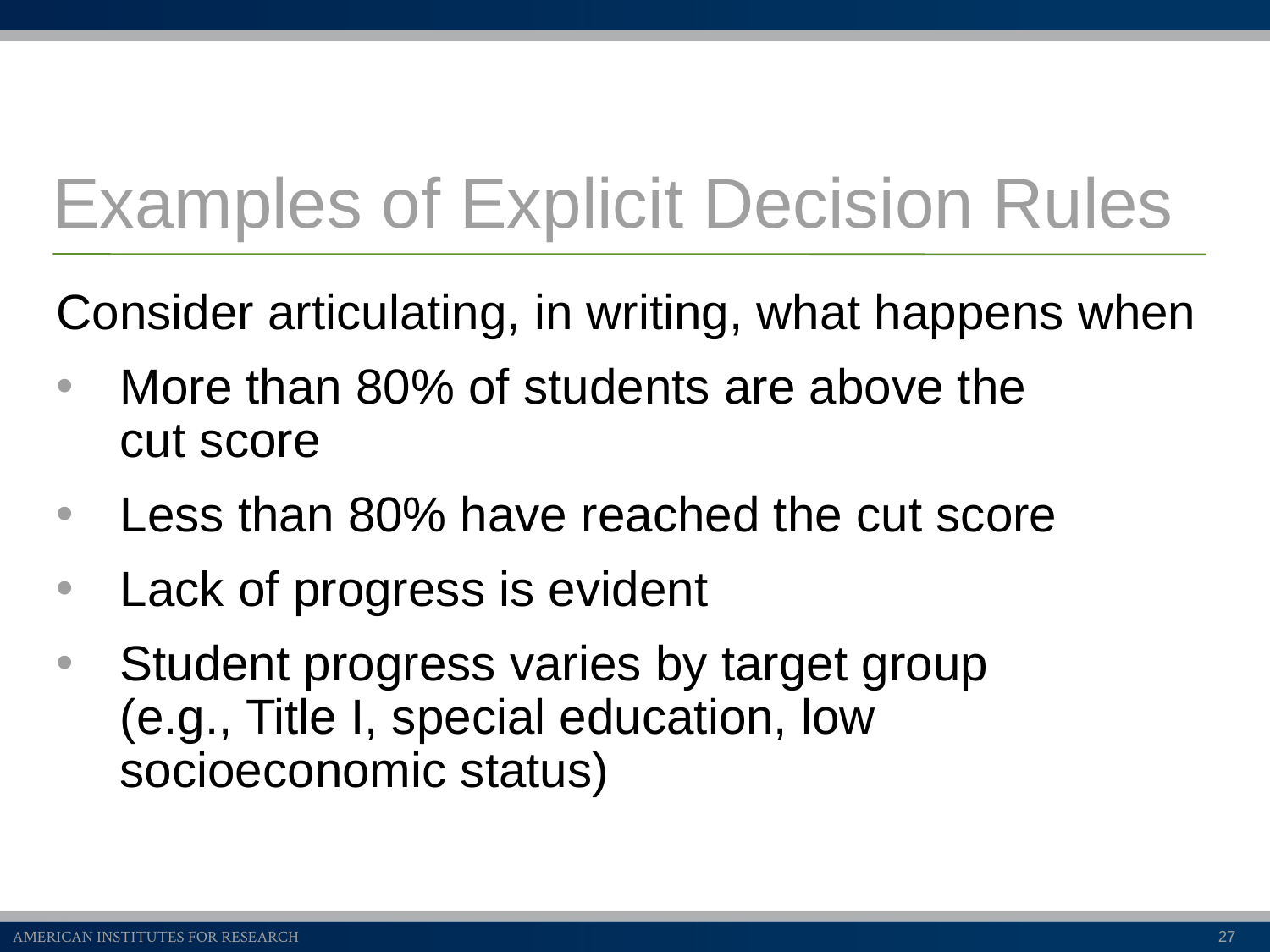

# Examples of Explicit Decision Rules
Consider articulating, in writing, what happens when
More than 80% of students are above the
cut score
Less than 80% have reached the cut score
Lack of progress is evident
Student progress varies by target group
(e.g., Title I, special education, low
socioeconomic status)
27